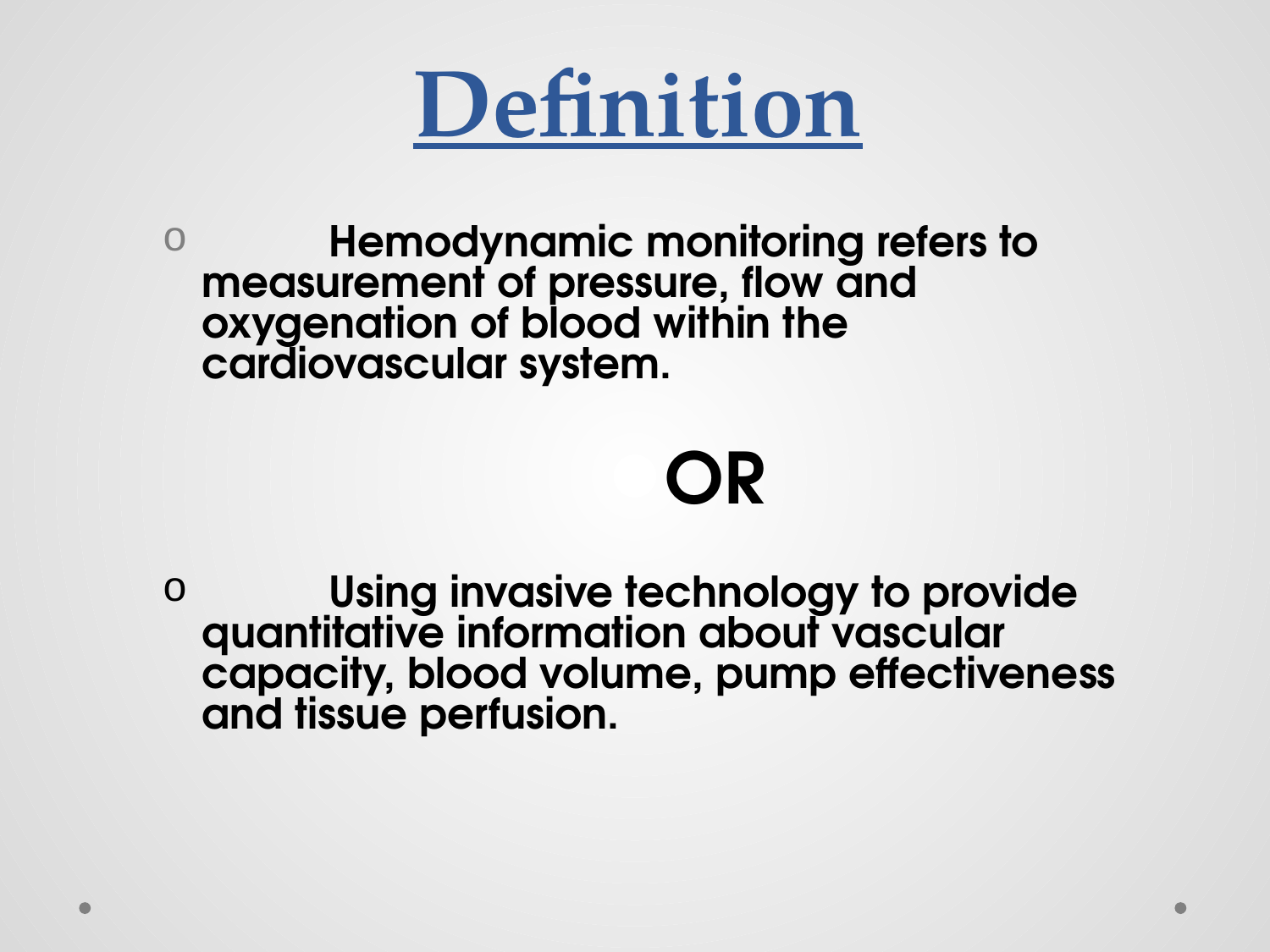

# Definition
	Hemodynamic monitoring refers to measurement of pressure, flow and oxygenation of blood within the cardiovascular system.

	OR

	Using invasive technology to provide quantitative information about vascular capacity, blood volume, pump effectiveness and tissue perfusion.